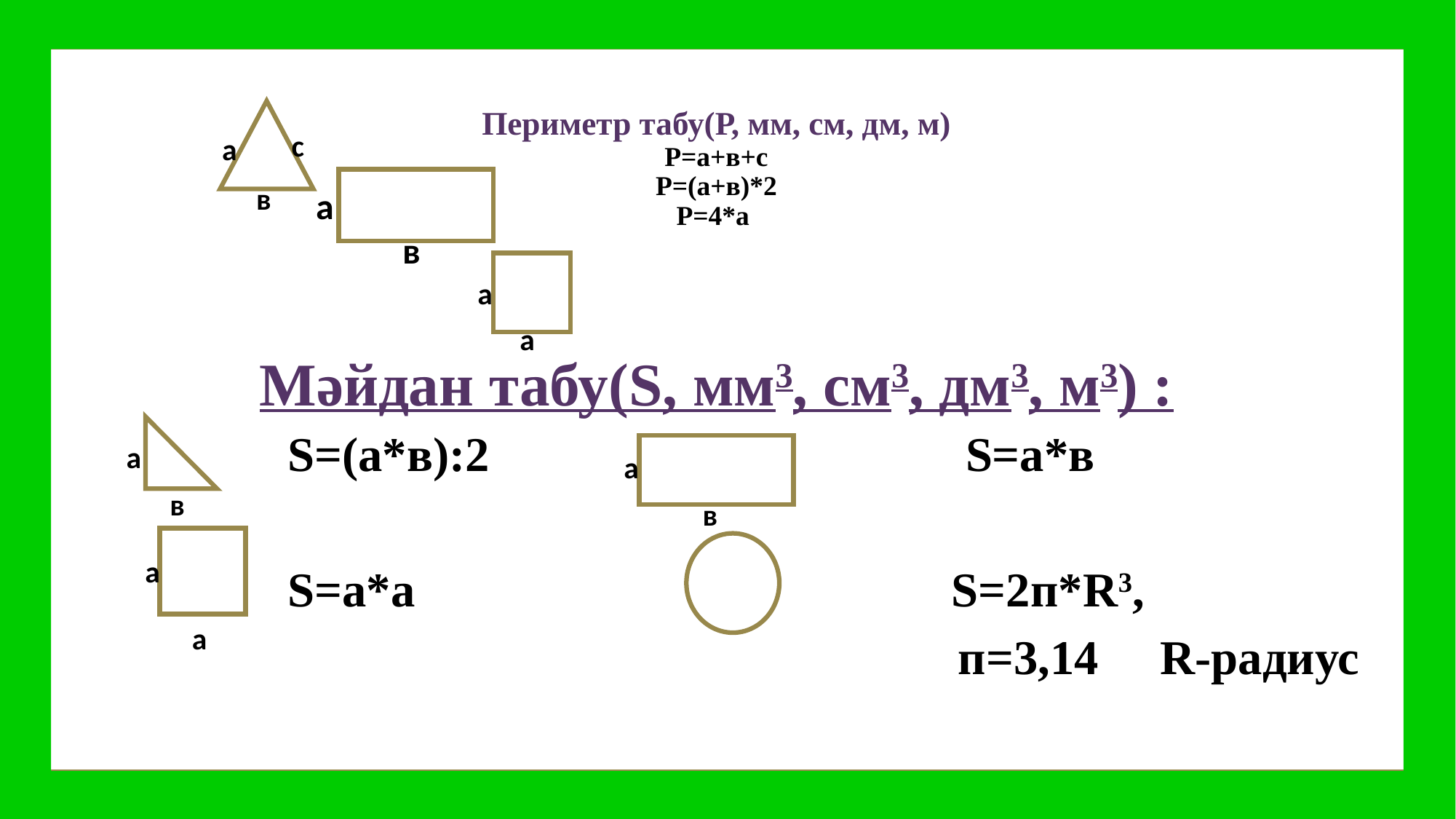

# Периметр табу(Р, мм, см, дм, м) Р=а+в+с Р=(а+в)*2 Р=4*а
с
а

в
а
в

а
а
Мәйдан табу(S, мм3, см3, дм3, м3) :

                  S=(а*в):2                                       S=а*в

                  S=а*а                                            S=2п*R3,
                                                                         п=3,14     R-радиус
а

а
в
в

а
а